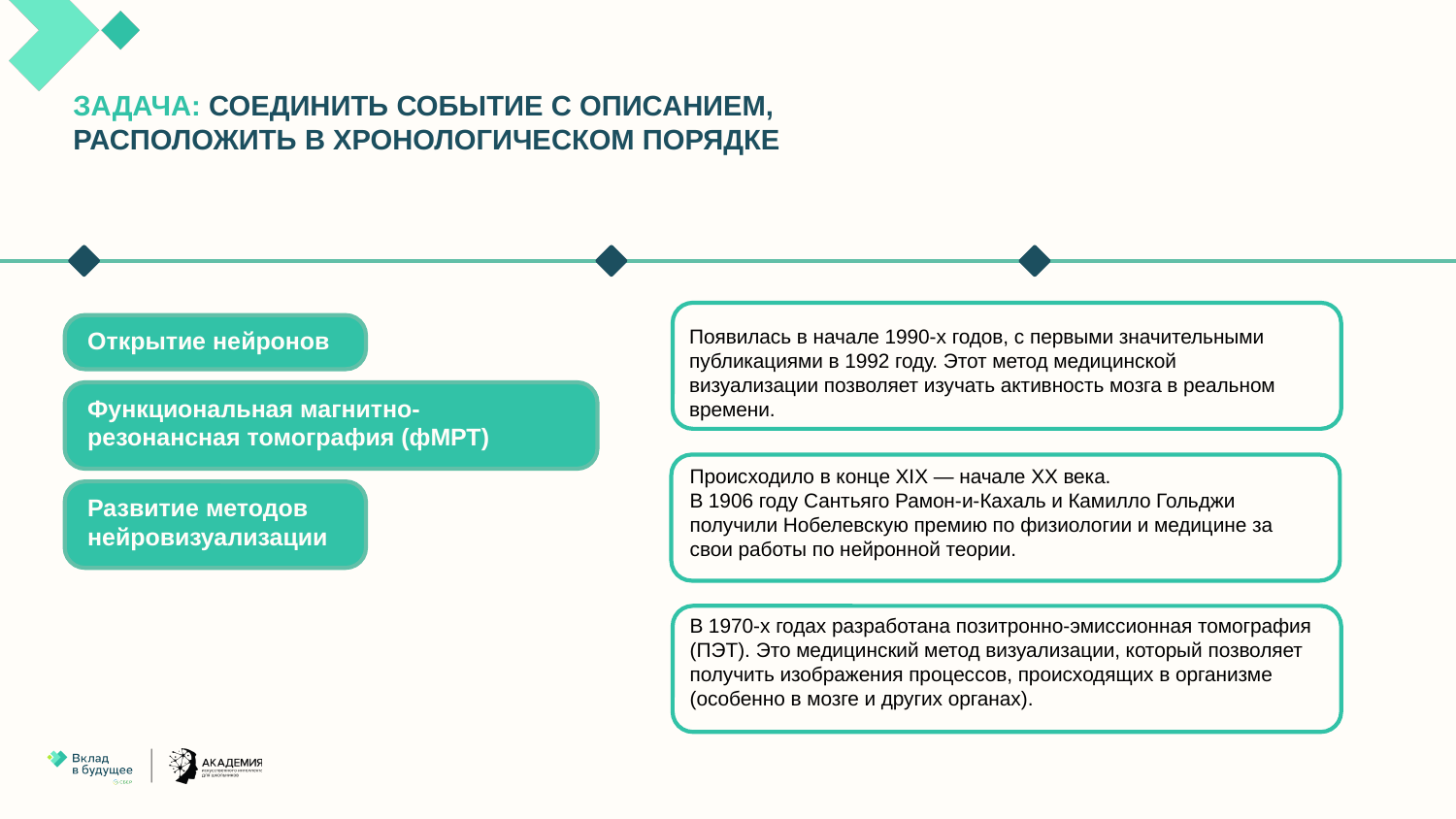

ЗАДАЧА: СОЕДИНИТЬ СОБЫТИЕ С ОПИСАНИЕМ,
РАСПОЛОЖИТЬ В ХРОНОЛОГИЧЕСКОМ ПОРЯДКЕ

Появилась в начале 1990-х годов, с первыми значительными публикациями в 1992 году. Этот метод медицинской визуализации позволяет изучать активность мозга в реальном времени.
Открытие нейронов

Функциональная магнитно-
резонансная томография (фМРТ)

Происходило в конце XIX — начале XX века.
В 1906 году Сантьяго Рамон-и-Кахаль и Камилло Гольджи получили Нобелевскую премию по физиологии и медицине за свои работы по нейронной теории.

Развитие методов нейровизуализации
В 1970-х годах разработана позитронно-эмиссионная томография (ПЭТ). Это медицинский метод визуализации, который позволяет получить изображения процессов, происходящих в организме (особенно в мозге и других органах).